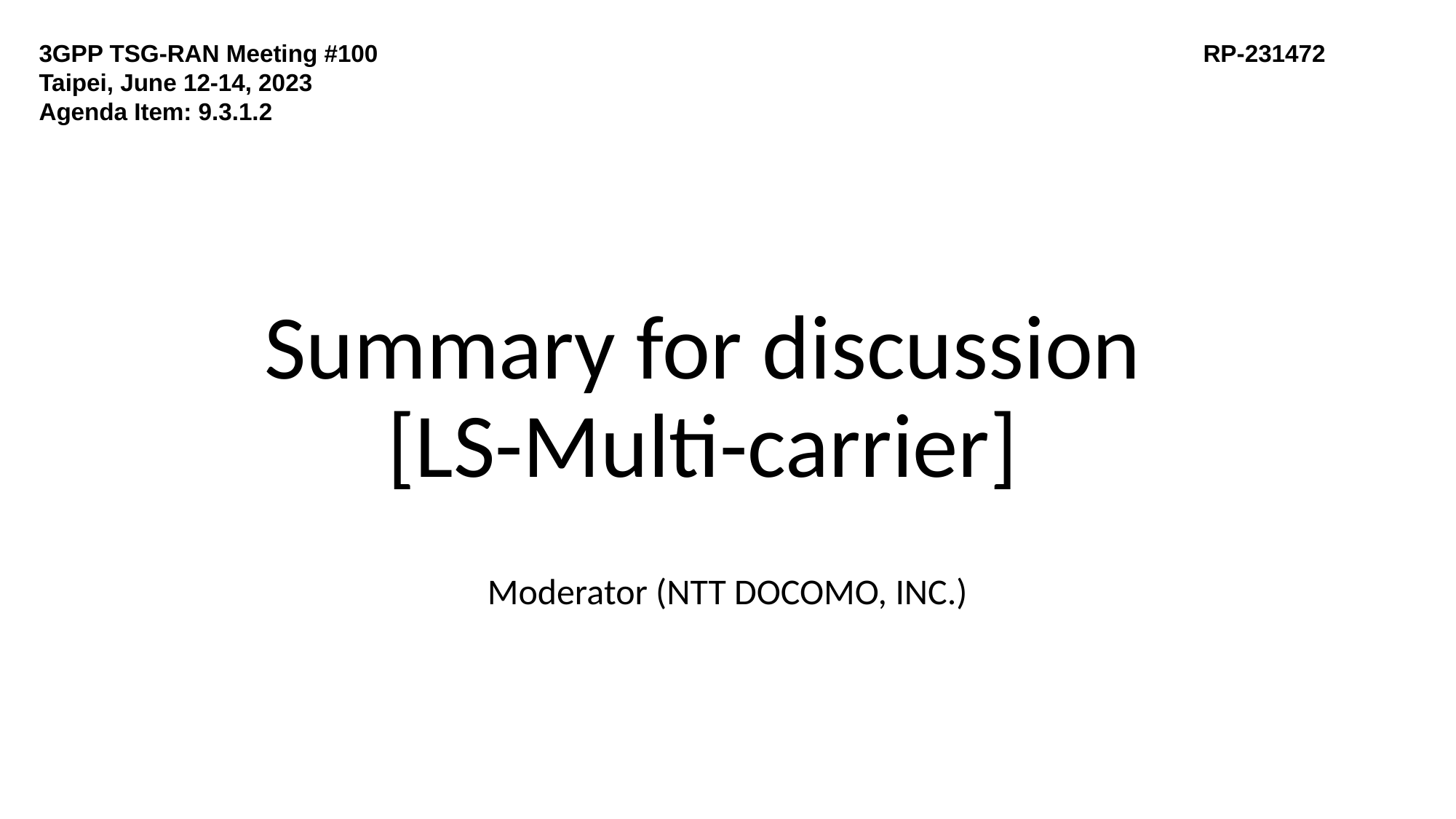

3GPP TSG-RAN Meeting #100
Taipei, June 12-14, 2023
Agenda Item: 9.3.1.2

 RP-231472
# Summary for discussion [LS-Multi-carrier]
Moderator (NTT DOCOMO, INC.)